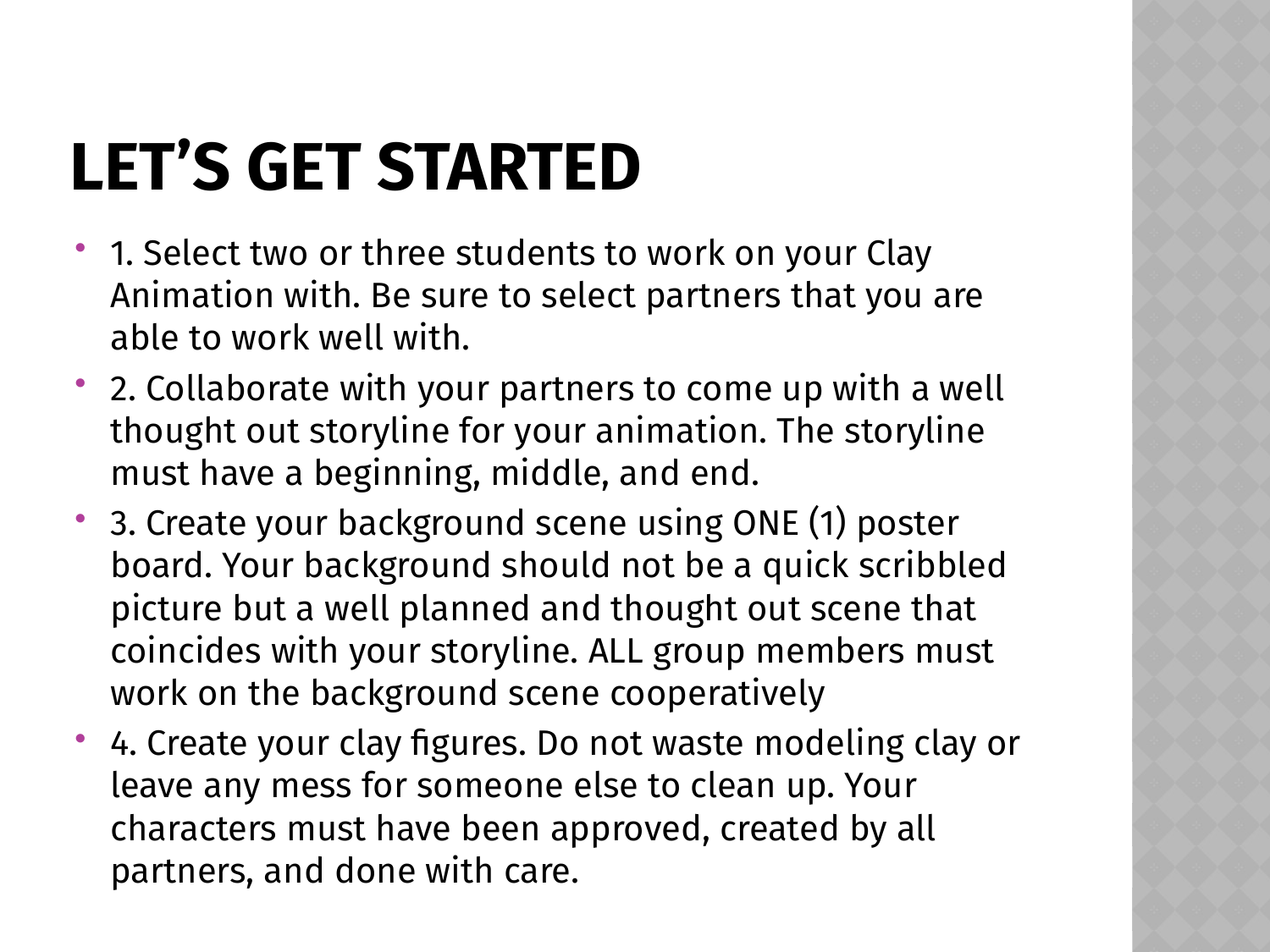

# Let’s Get Started
1. Select two or three students to work on your Clay Animation with. Be sure to select partners that you are able to work well with.
2. Collaborate with your partners to come up with a well thought out storyline for your animation. The storyline must have a beginning, middle, and end.
3. Create your background scene using ONE (1) poster board. Your background should not be a quick scribbled picture but a well planned and thought out scene that coincides with your storyline. ALL group members must work on the background scene cooperatively
4. Create your clay figures. Do not waste modeling clay or leave any mess for someone else to clean up. Your characters must have been approved, created by all partners, and done with care.